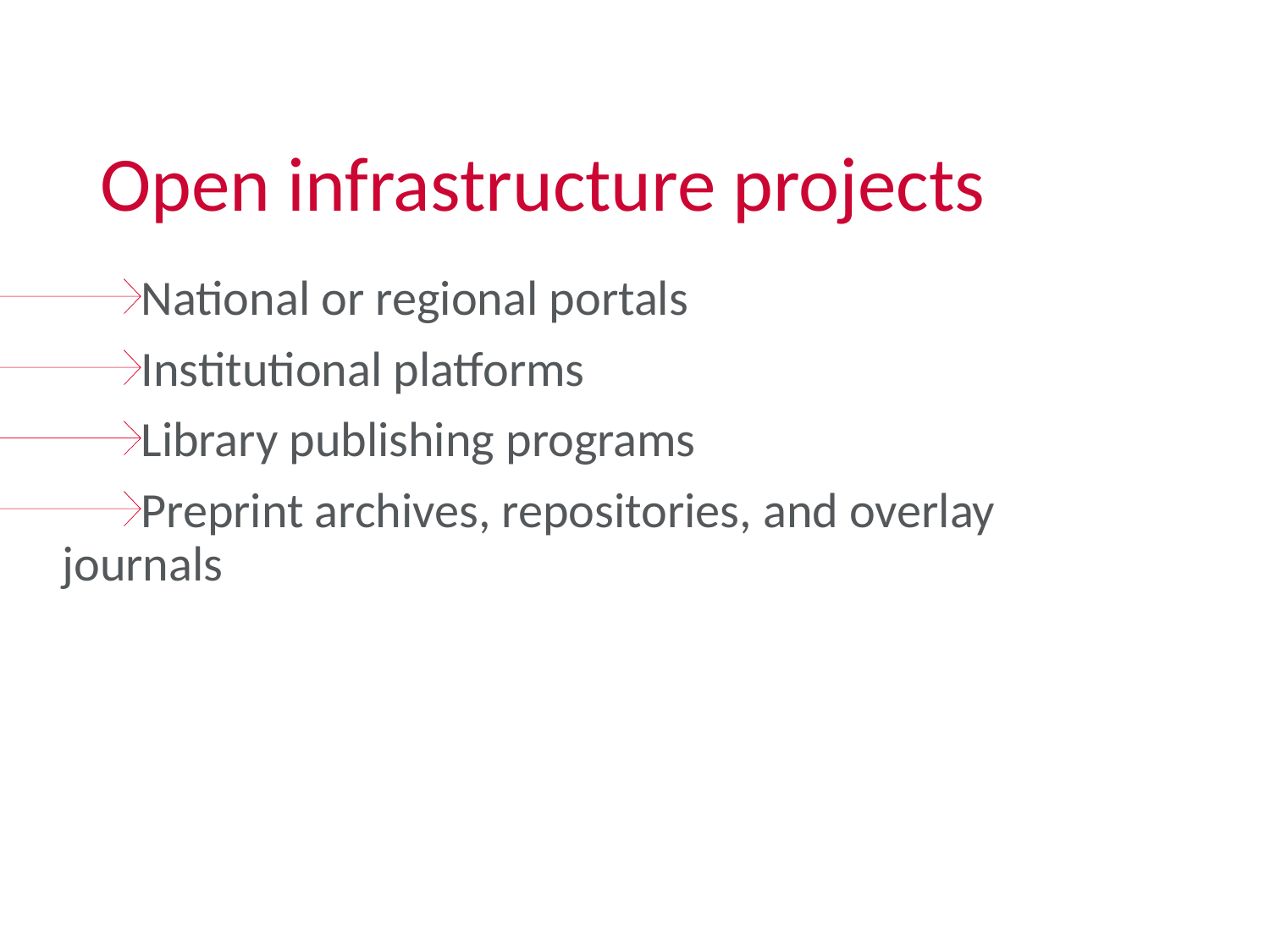

# Open infrastructure projects
National or regional portals
Institutional platforms
Library publishing programs
Preprint archives, repositories, and overlay journals